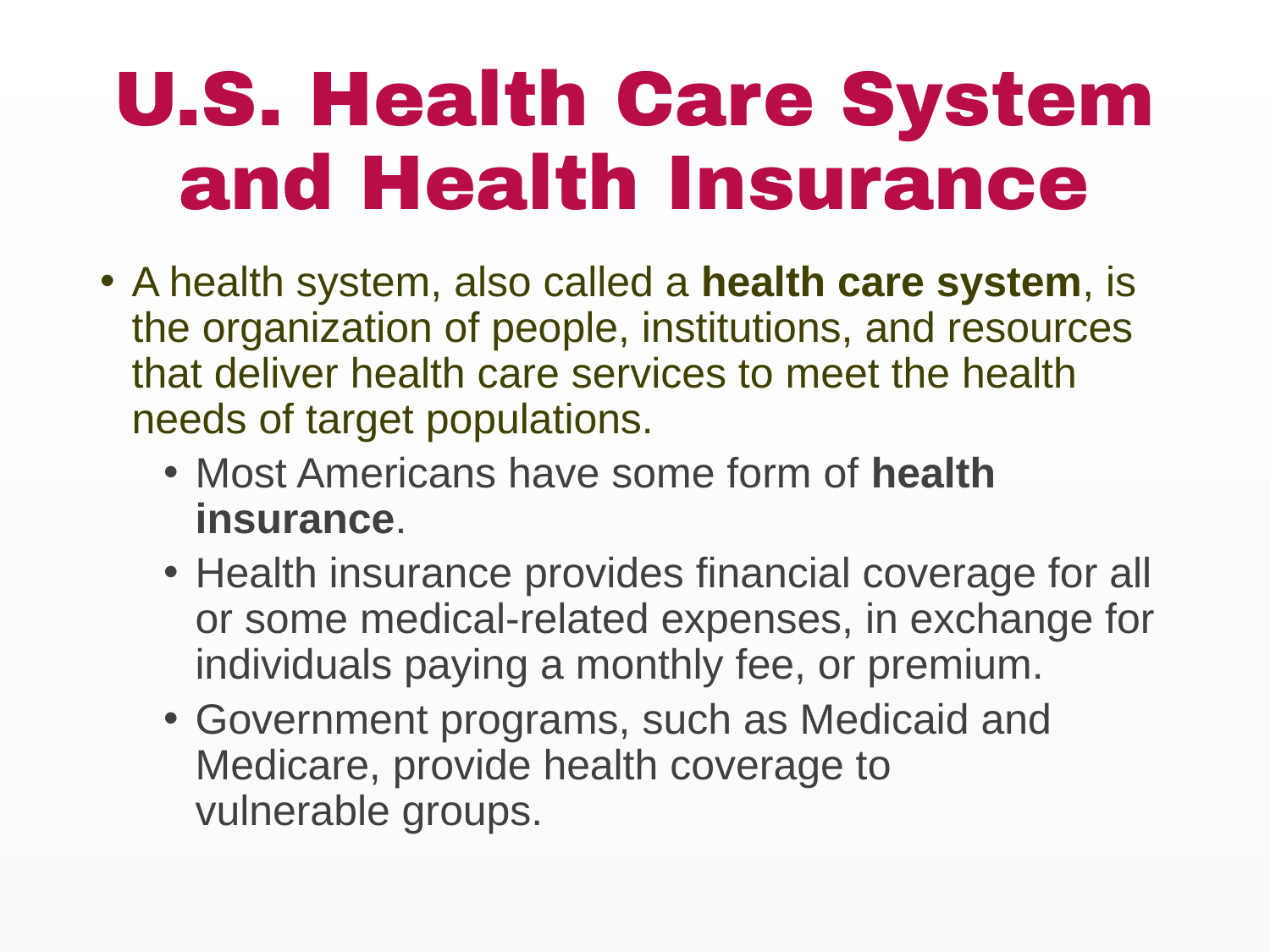

# U.S. Health Care System and Health Insurance
A health system, also called a health care system, is the organization of people, institutions, and resources that deliver health care services to meet the health needs of target populations.
Most Americans have some form of health insurance.
Health insurance provides financial coverage for all or some medical-related expenses, in exchange for individuals paying a monthly fee, or premium.
Government programs, such as Medicaid and Medicare, provide health coverage to vulnerable groups.